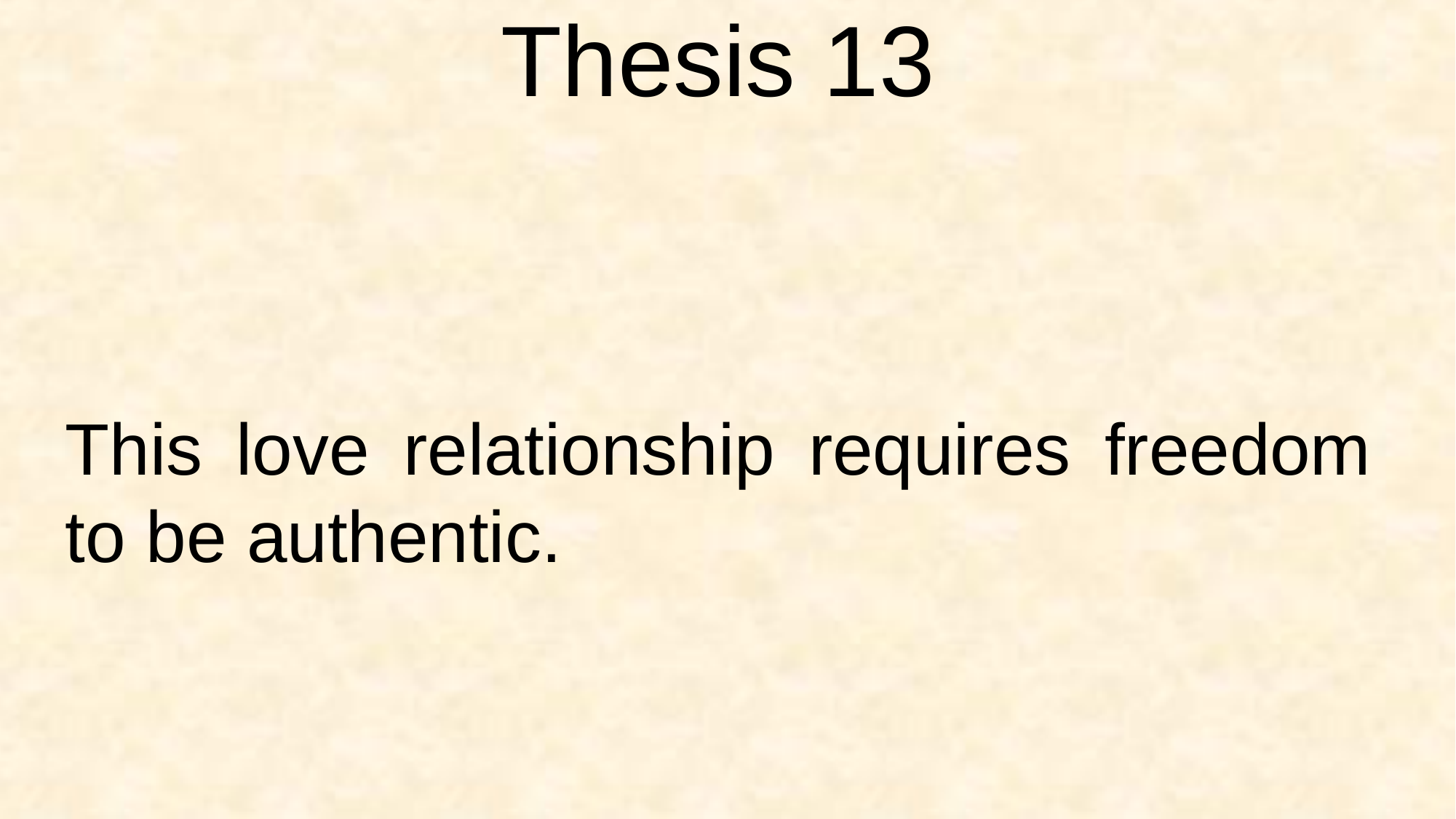

Thesis 13

This love relationship requires freedom to be authentic.